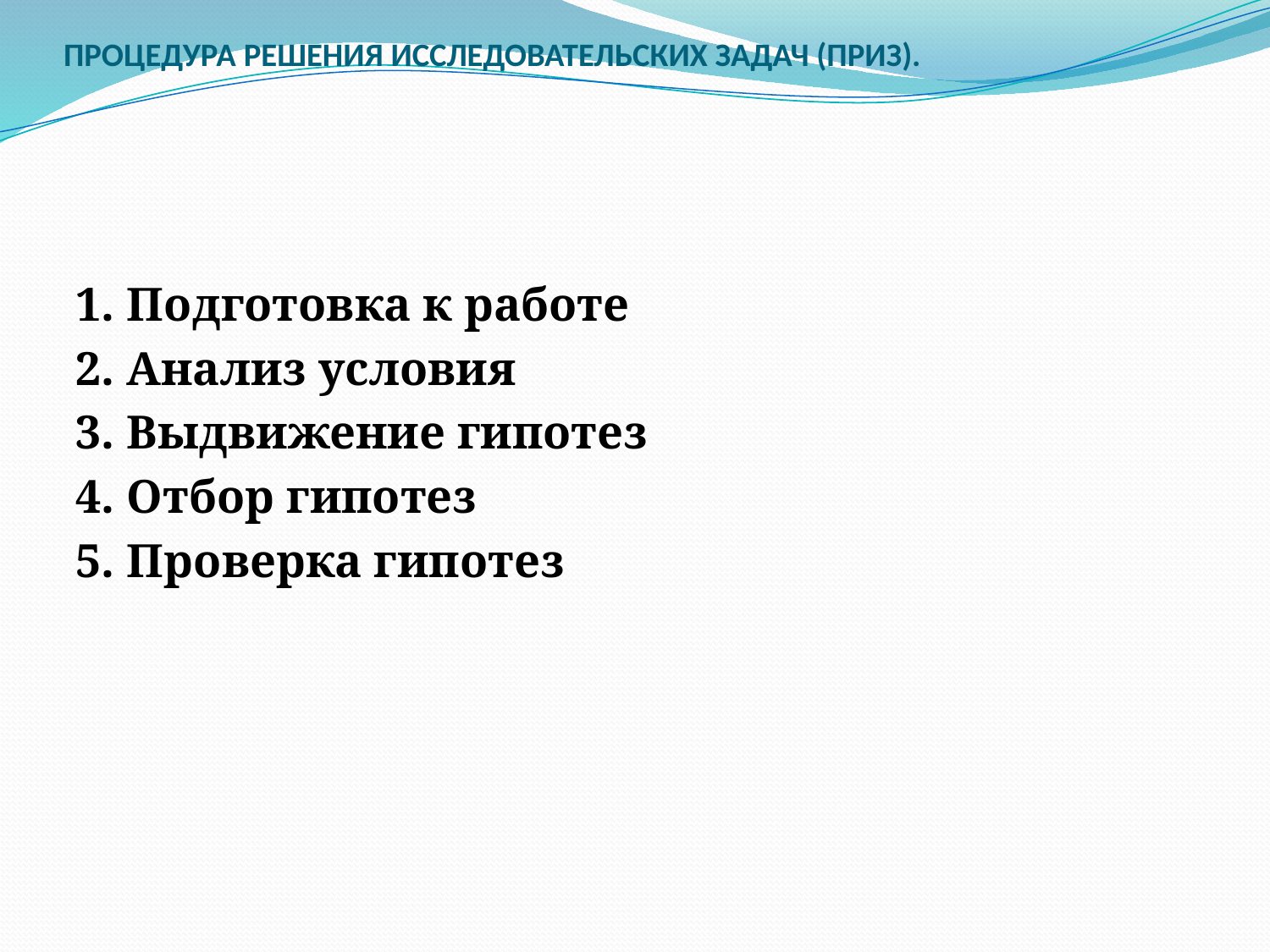

# Процедура решения исследовательских задач (ПРИЗ).
1. Подготовка к работе
2. Анализ условия
3. Выдвижение гипотез
4. Отбор гипотез
5. Проверка гипотез